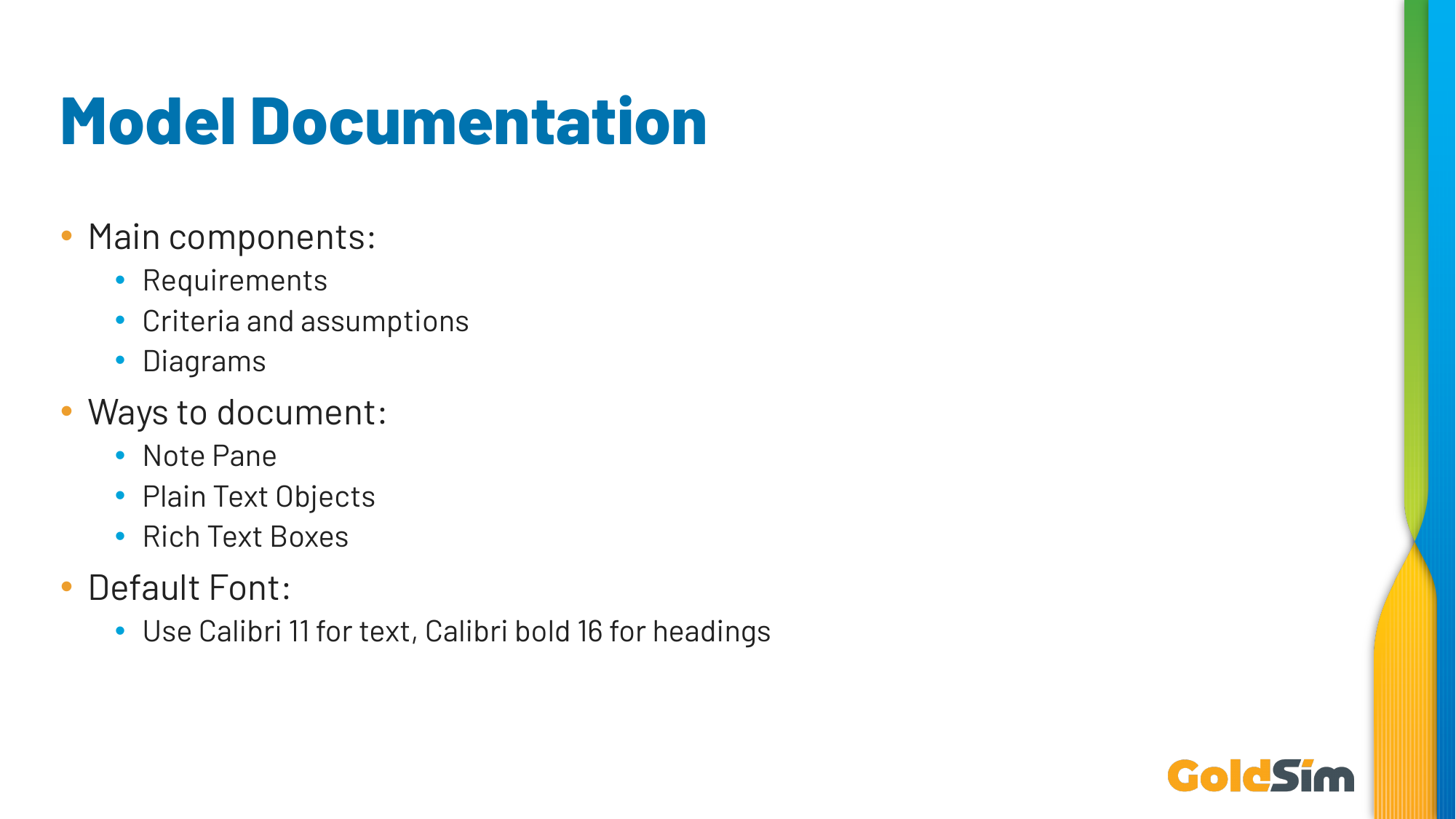

# Model Documentation
Main components:
Requirements
Criteria and assumptions
Diagrams
Ways to document:
Note Pane
Plain Text Objects
Rich Text Boxes
Default Font:
Use Calibri 11 for text, Calibri bold 16 for headings